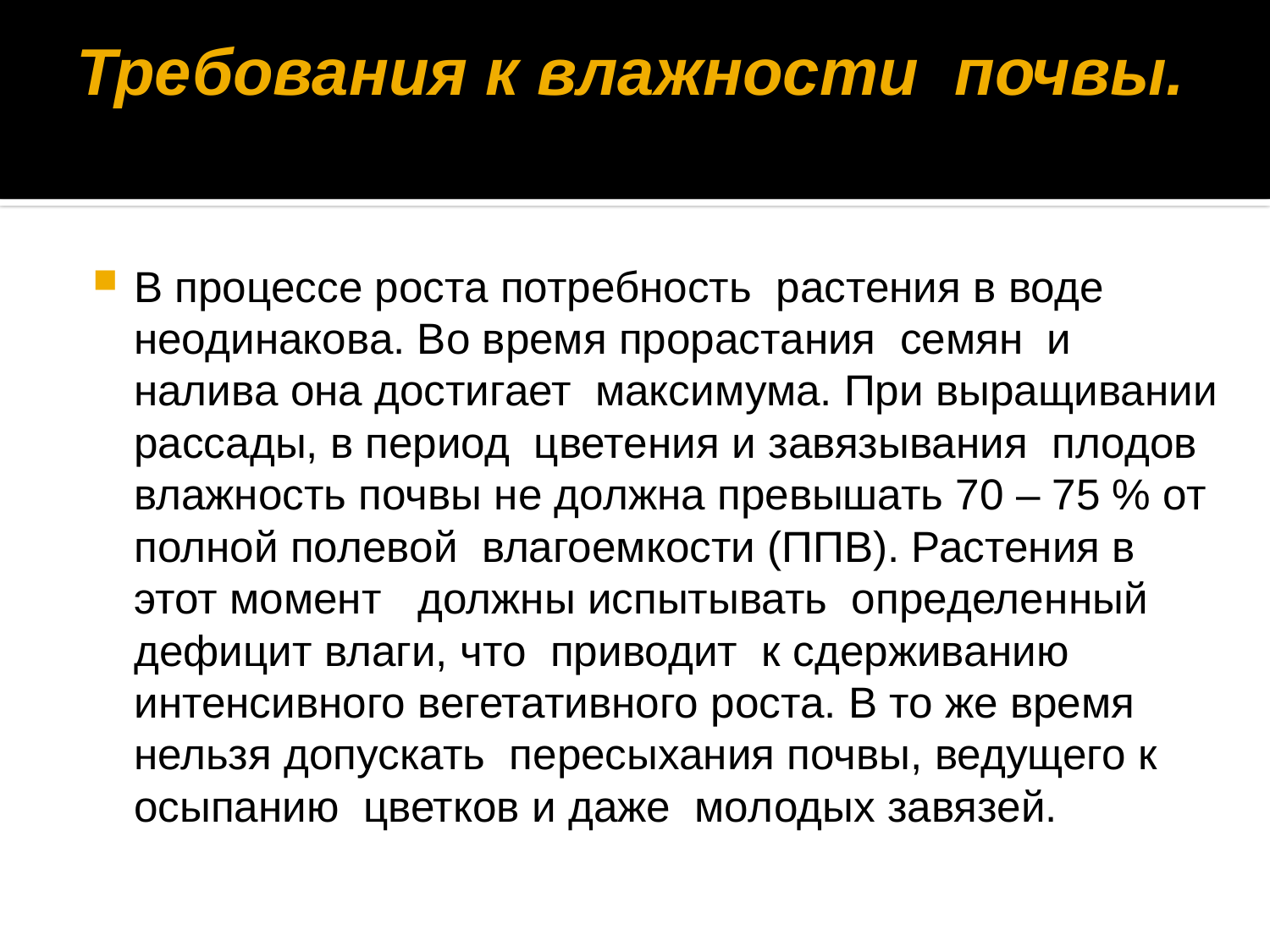

# Требования к влажности  почвы.
В процессе роста потребность  растения в воде неодинакова. Во время прорастания  семян  и налива она достигает  максимума. При выращивании рассады, в период  цвете­ния и завязывания  плодов влажность почвы не должна превышать 70 – 75 % от полной полевой  влагоемкости (ППВ). Растения в этот момент   должны испытывать  определен­ный дефицит влаги, что  приводит  к сдерживанию  интенсивного вегетативного роста. В то же время нельзя допускать  пересыхания почвы, ведущего к осыпанию  цветков и даже  молодых завязей.